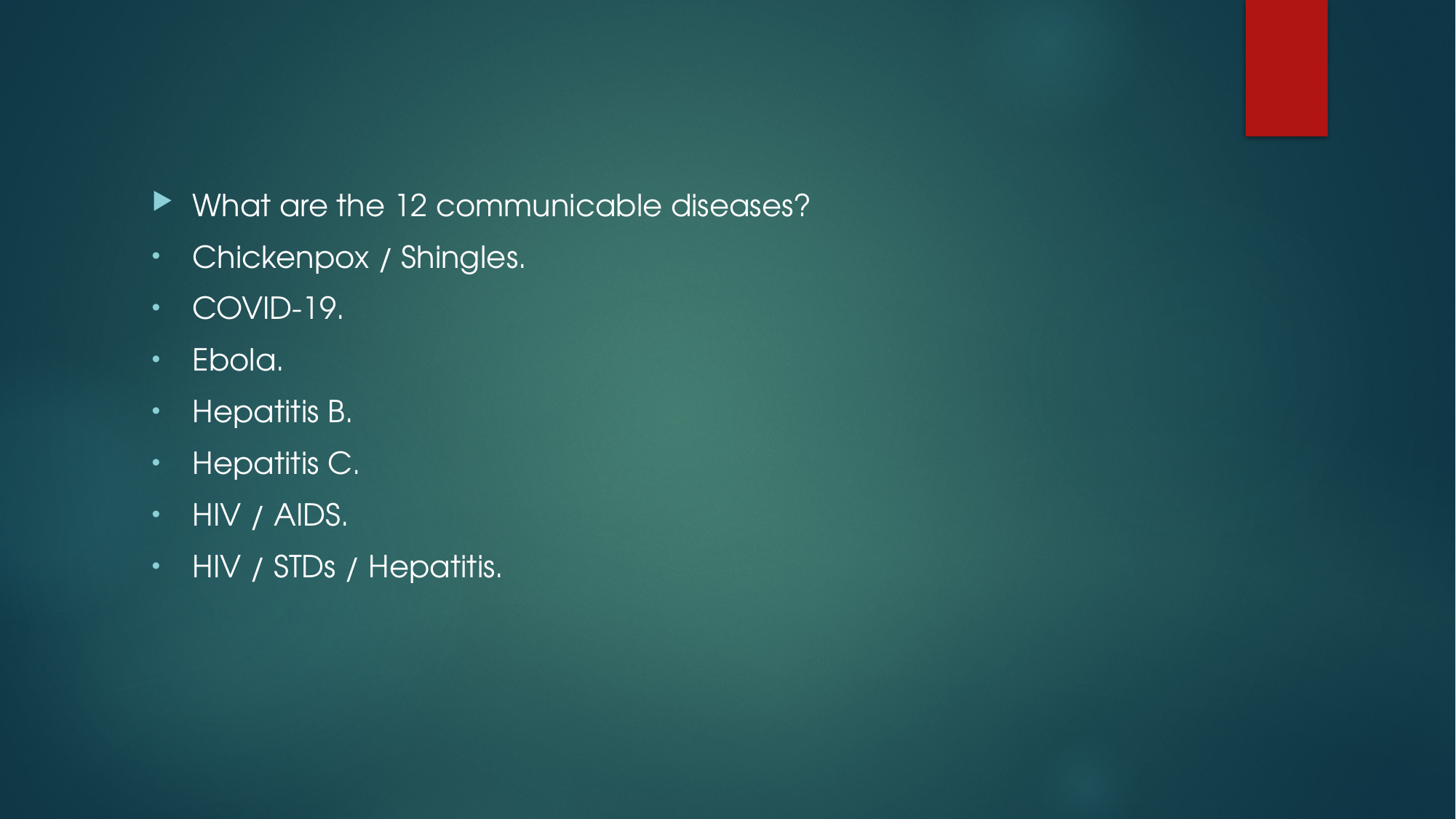

What are the 12 communicable diseases?
Chickenpox / Shingles.
COVID-19.
Ebola.
Hepatitis B.
Hepatitis C.
HIV / AIDS.
HIV / STDs / Hepatitis.